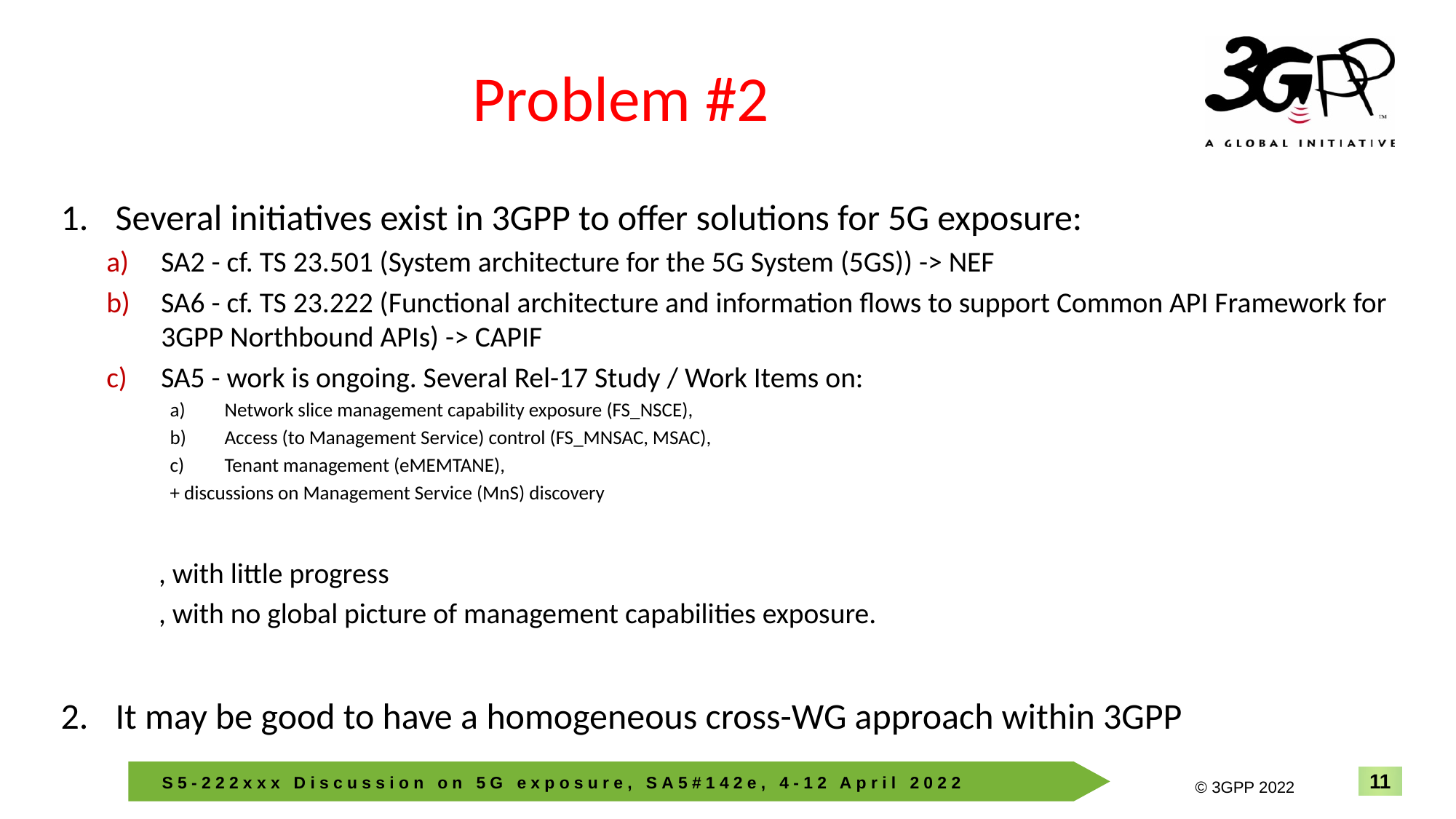

# Problem #2
Several initiatives exist in 3GPP to offer solutions for 5G exposure:
SA2 - cf. TS 23.501 (System architecture for the 5G System (5GS)) -> NEF
SA6 - cf. TS 23.222 (Functional architecture and information flows to support Common API Framework for 3GPP Northbound APIs) -> CAPIF
SA5 - work is ongoing. Several Rel-17 Study / Work Items on:
Network slice management capability exposure (FS_NSCE),
Access (to Management Service) control (FS_MNSAC, MSAC),
Tenant management (eMEMTANE),
+ discussions on Management Service (MnS) discovery

        , with little progress
        , with no global picture of management capabilities exposure.

It may be good to have a homogeneous cross-WG approach within 3GPP